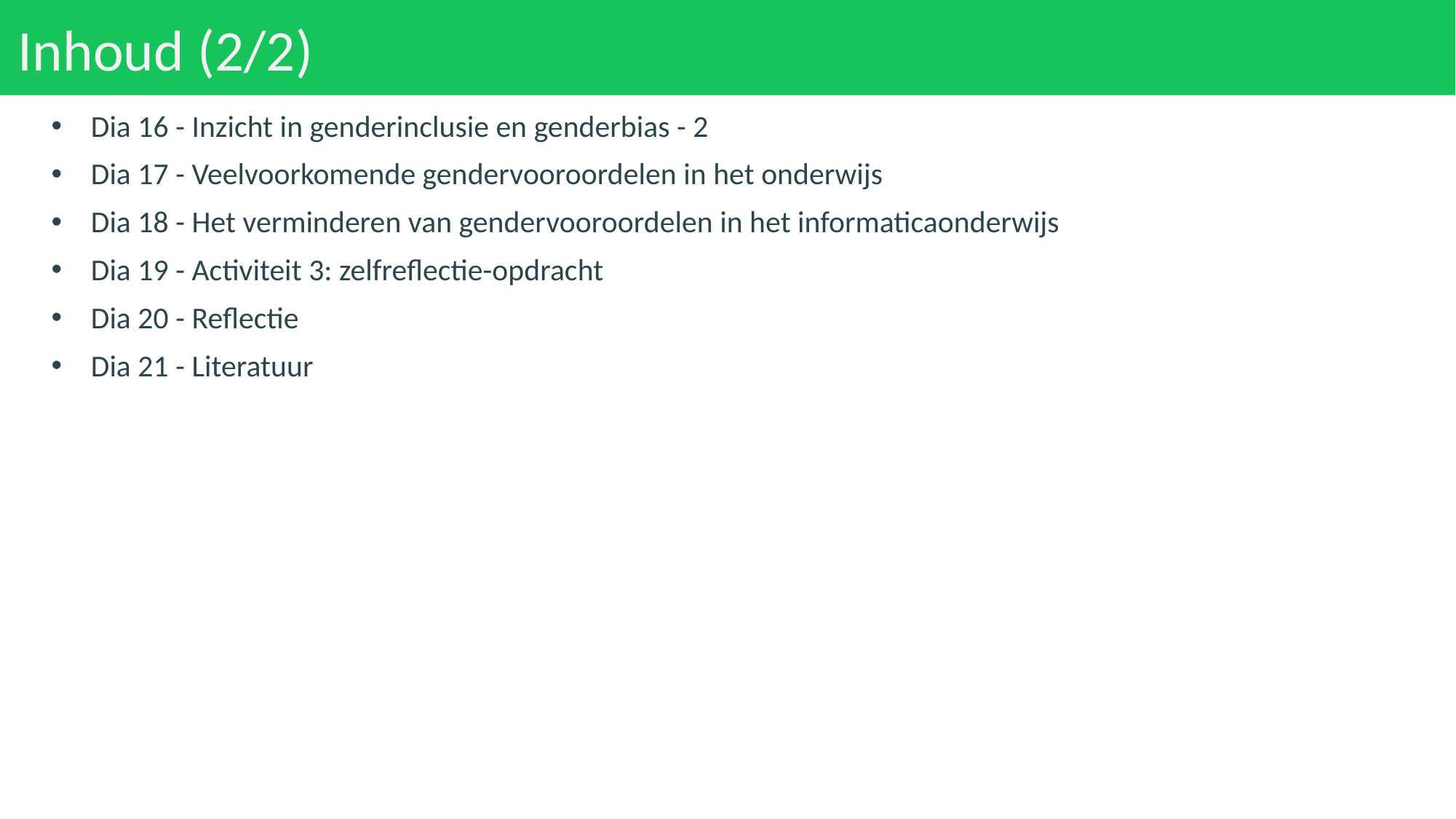

# Inhoud (2/2)
Dia 16 - Inzicht in genderinclusie en genderbias - 2
Dia 17 - Veelvoorkomende gendervooroordelen in het onderwijs
Dia 18 - Het verminderen van gendervooroordelen in het informaticaonderwijs
Dia 19 - Activiteit 3: zelfreflectie-opdracht
Dia 20 - Reflectie
Dia 21 - Literatuur